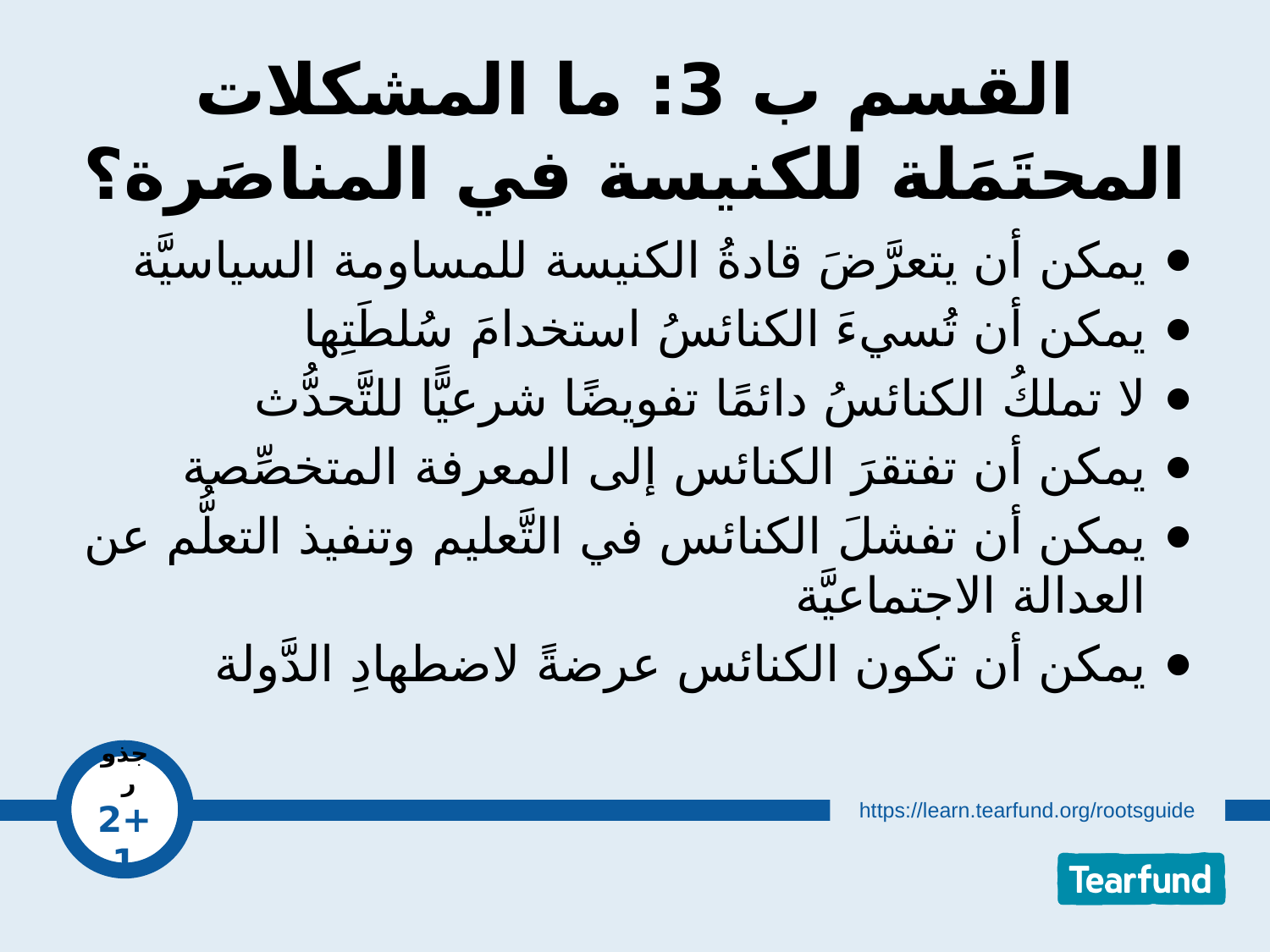

# القسم ب 3: ما المشكلات المحتَمَلة للكنيسة في المناصَرة؟
يمكن أن يتعرَّضَ قادةُ الكنيسة للمساومة السياسيَّة
يمكن أن تُسيءَ الكنائسُ استخدامَ سُلطَتِها
لا تملكُ الكنائسُ دائمًا تفويضًا شرعيًّا للتَّحدُّث
يمكن أن تفتقرَ الكنائس إلى المعرفة المتخصِّصة
يمكن أن تفشلَ الكنائس في التَّعليم وتنفيذ التعلُّم عن العدالة الاجتماعيَّة
يمكن أن تكون الكنائس عرضةً لاضطهادِ الدَّولة